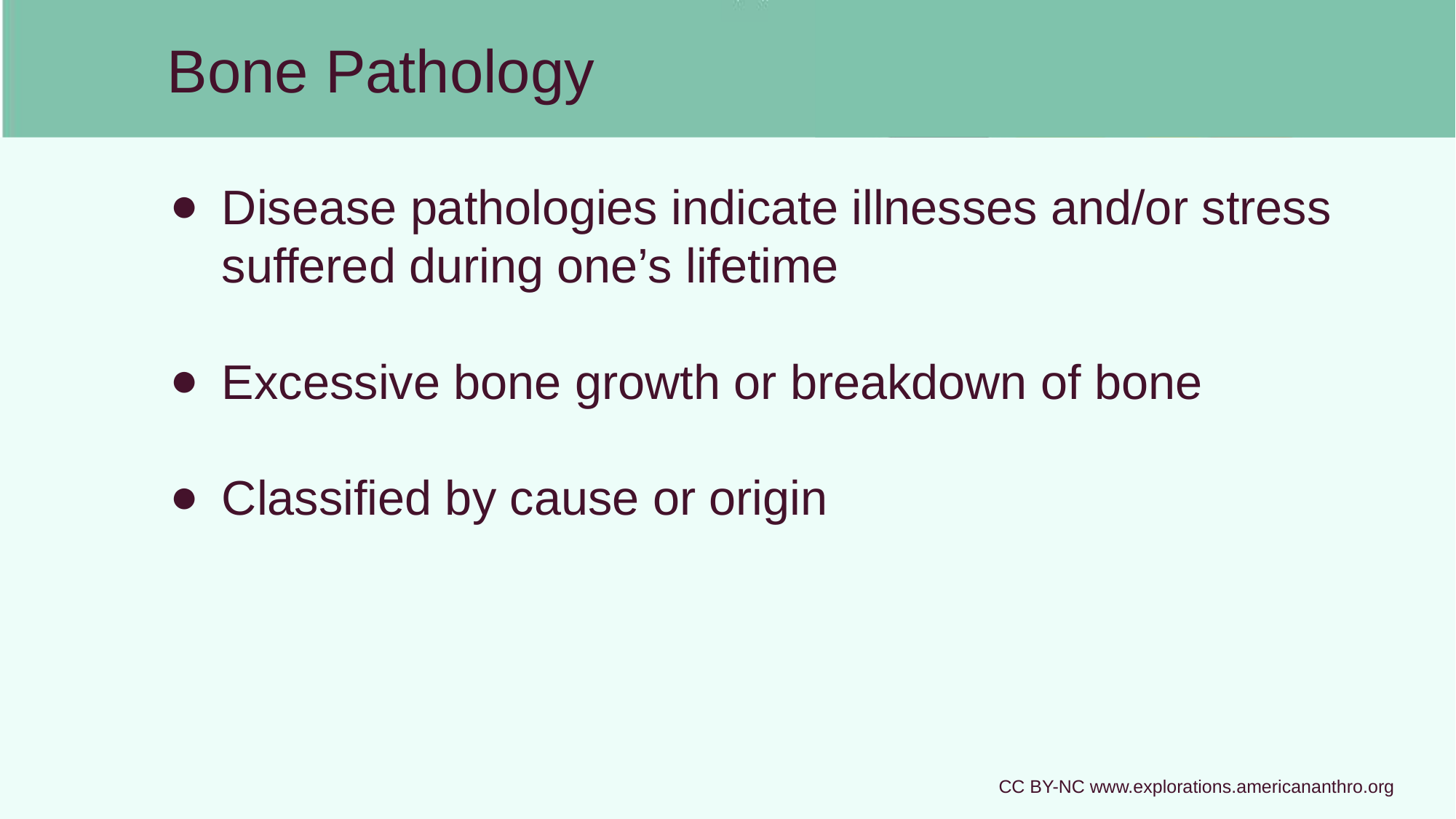

# Bone Pathology
Disease pathologies indicate illnesses and/or stress suffered during one’s lifetime

Excessive bone growth or breakdown of bone

Classified by cause or origin